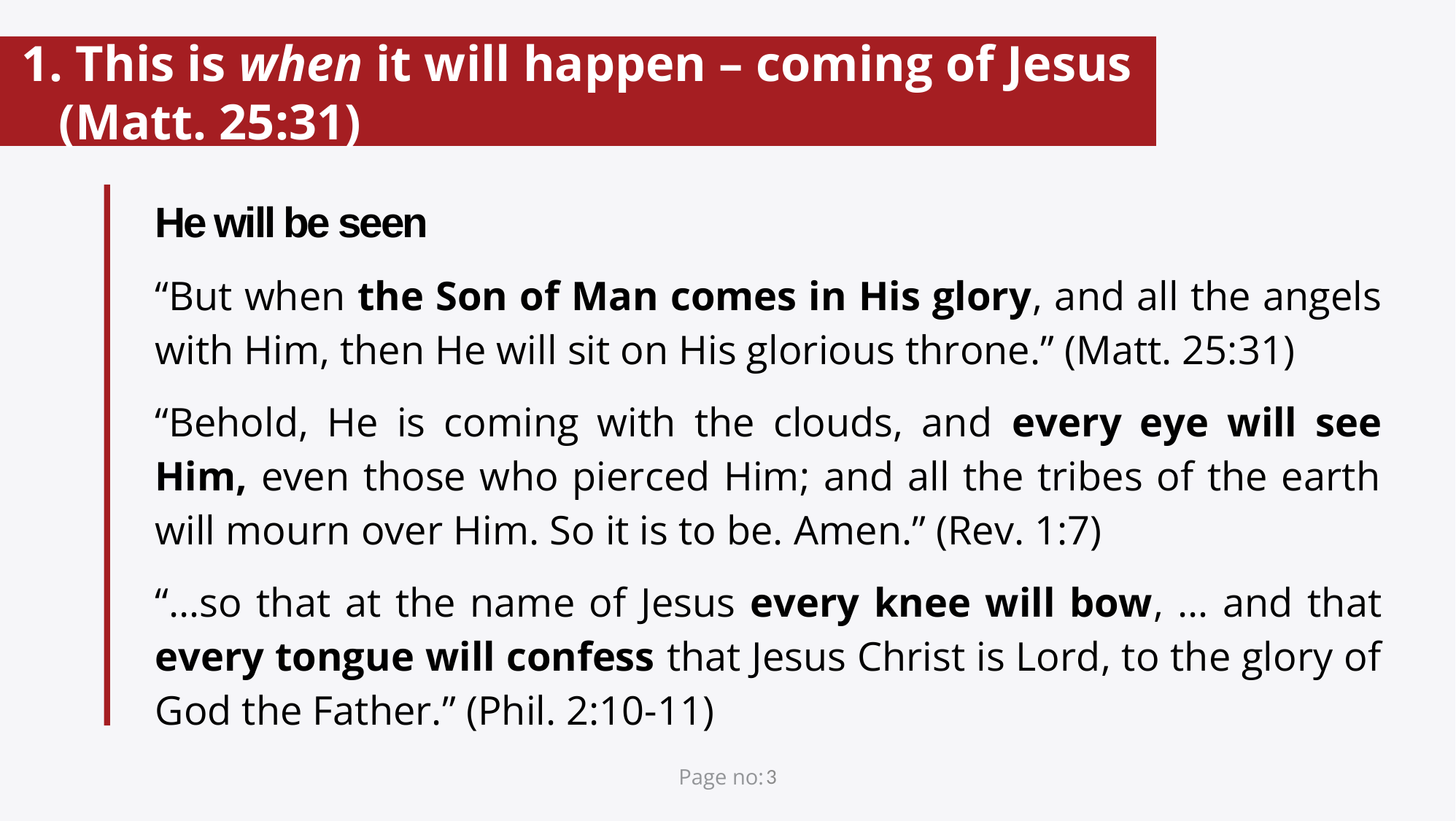

# 1. This is when it will happen – coming of Jesus (Matt. 25:31)
He will be seen
“But when the Son of Man comes in His glory, and all the angels with Him, then He will sit on His glorious throne.” (Matt. 25:31)
“Behold, He is coming with the clouds, and every eye will see Him, even those who pierced Him; and all the tribes of the earth will mourn over Him. So it is to be. Amen.” (Rev. 1:7)
“…so that at the name of Jesus every knee will bow, … and that every tongue will confess that Jesus Christ is Lord, to the glory of God the Father.” (Phil. 2:10-11)